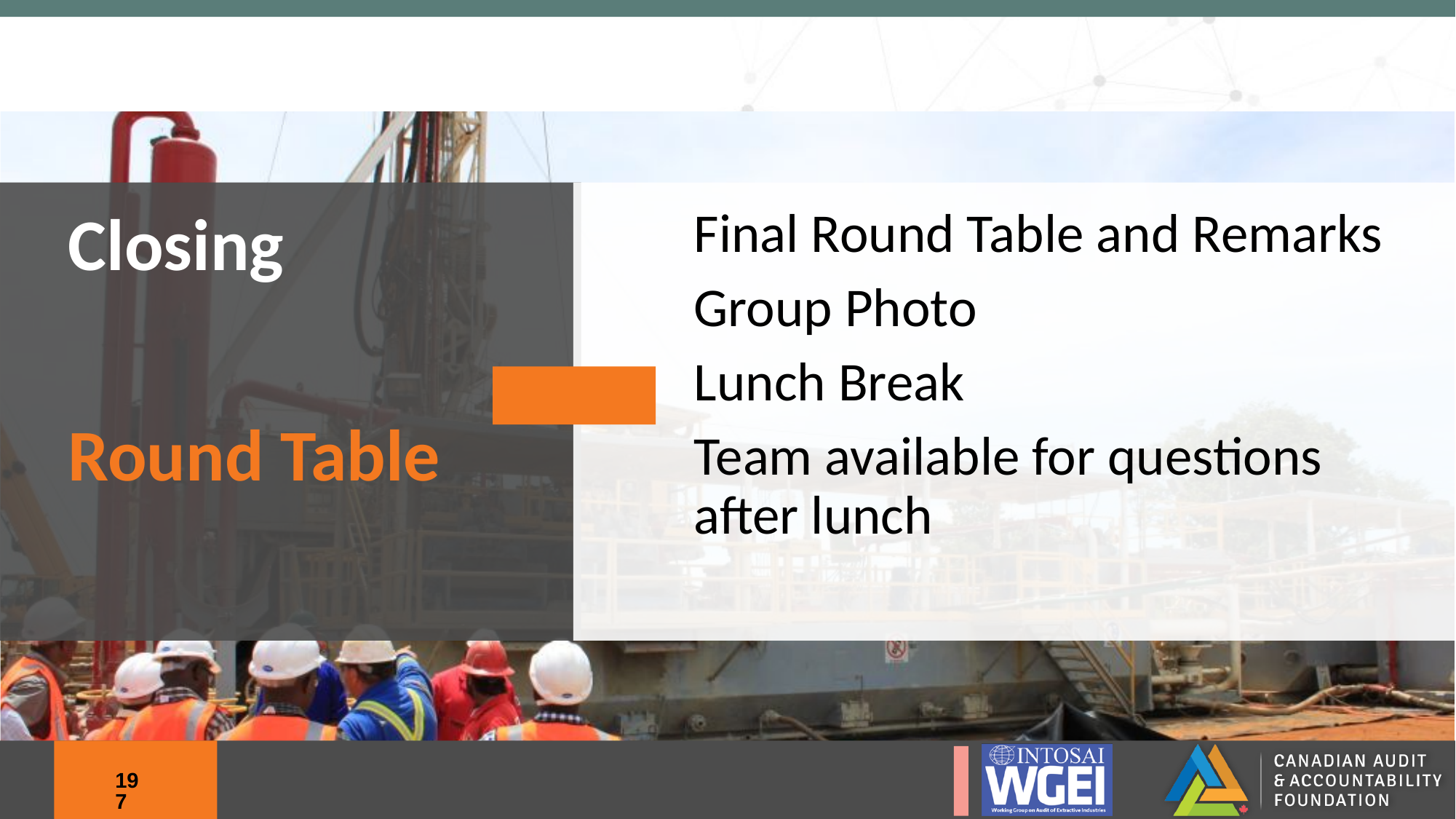

Final Round Table and Remarks
Group Photo
Lunch Break
Team available for questions after lunch

Closing
Round Table